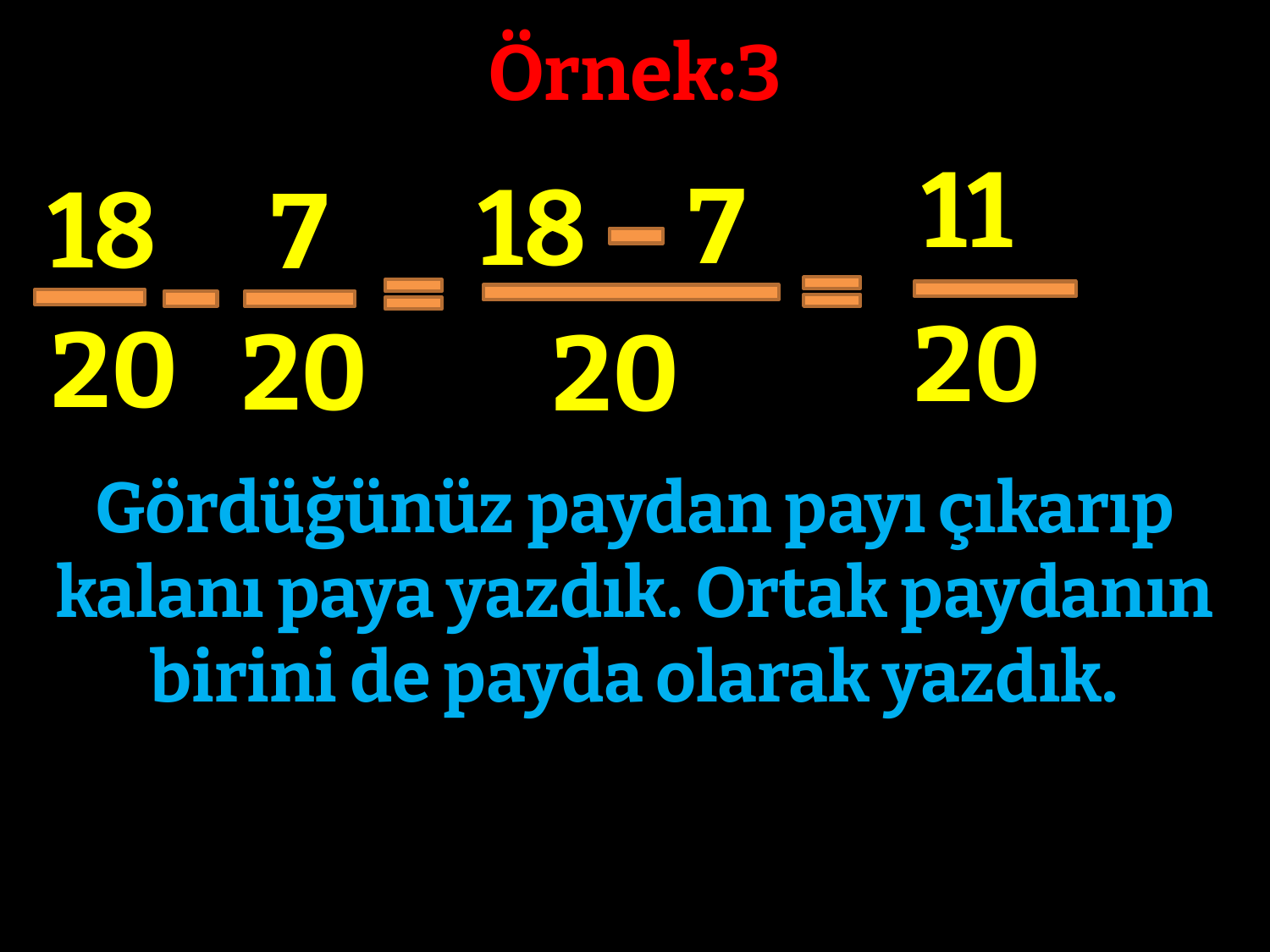

Örnek:3
11
7
18
18
7

20
20
#
20
20
Gördüğünüz paydan payı çıkarıp kalanı paya yazdık. Ortak paydanın birini de payda olarak yazdık.